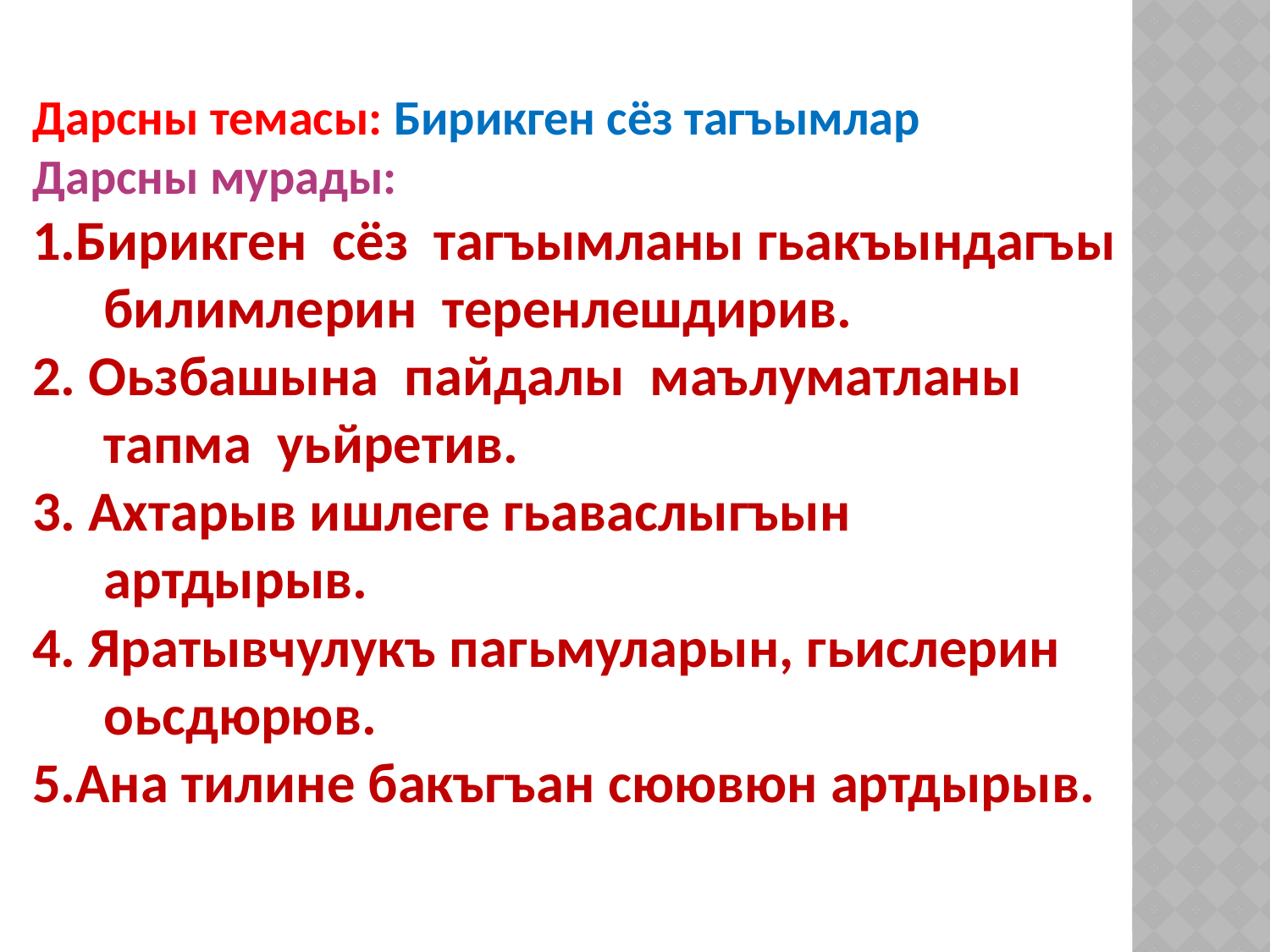

Дарсны темасы: Бирикген сёз тагъымлар
Дарсны мурады:
1.Бирикген  сёз  тагъымланы гьакъындагъы билимлерин  теренлешдирив.
2. Оьзбашына  пайдалы  маълуматланы тапма  уьйретив.
3. Ахтарыв ишлеге гьаваслыгъын артдырыв.
4. Яратывчулукъ пагьмуларын, гьислерин оьсдюрюв.
5.Ана тилине бакъгъан сюювюн артдырыв.